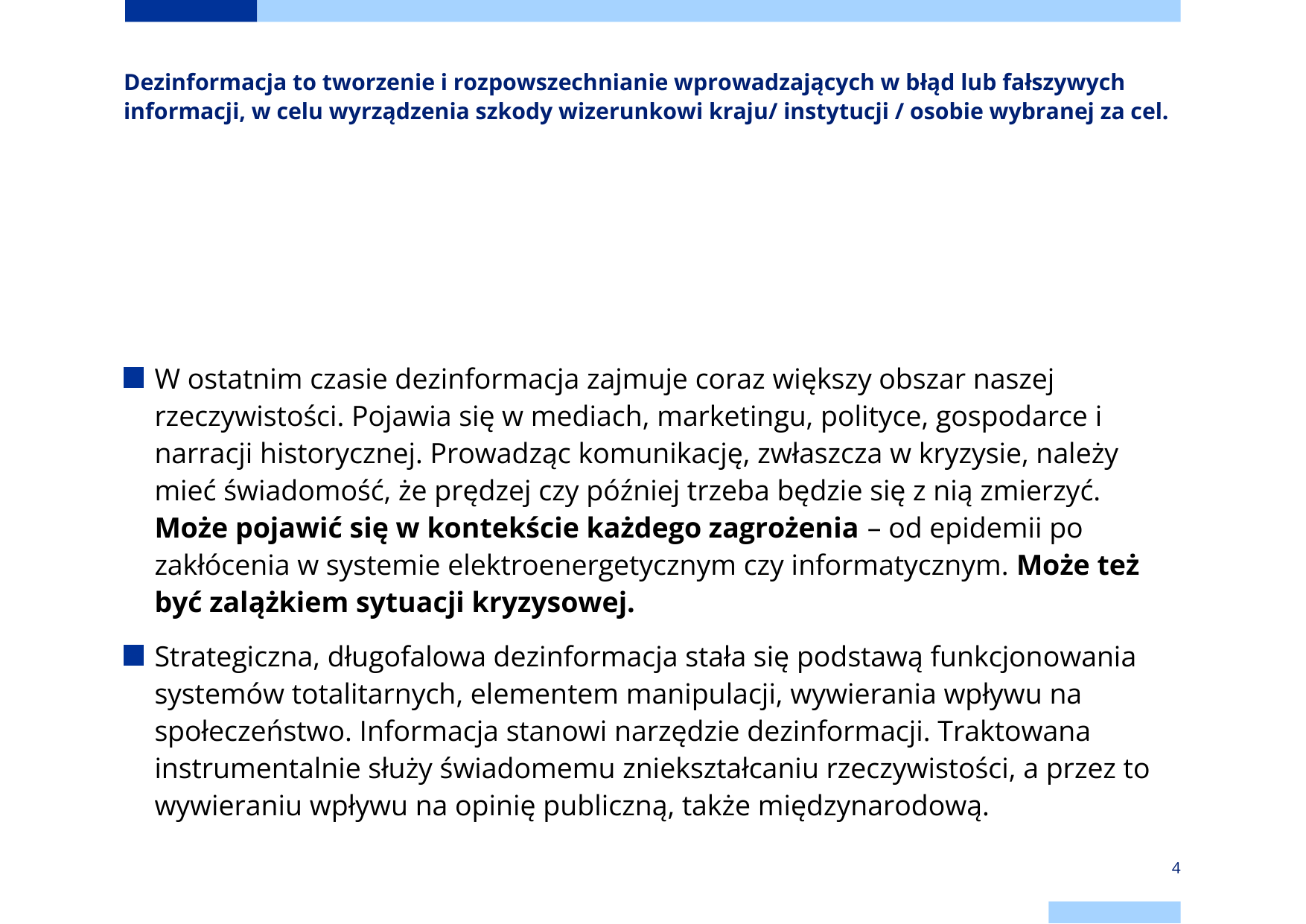

# Dezinformacja to tworzenie i rozpowszechnianie wprowadzających w błąd lub fałszywych informacji, w celu wyrządzenia szkody wizerunkowi kraju/ instytucji / osobie wybranej za cel.
W ostatnim czasie dezinformacja zajmuje coraz większy obszar naszej rzeczywistości. Pojawia się w mediach, marketingu, polityce, gospodarce i narracji historycznej. Prowadząc komunikację, zwłaszcza w kryzysie, należy mieć świadomość, że prędzej czy później trzeba będzie się z nią zmierzyć. Może pojawić się w kontekście każdego zagrożenia – od epidemii po zakłócenia w systemie elektroenergetycznym czy informatycznym. Może też być zalążkiem sytuacji kryzysowej.
Strategiczna, długofalowa dezinformacja stała się podstawą funkcjonowania systemów totalitarnych, elementem manipulacji, wywierania wpływu na społeczeństwo. Informacja stanowi narzędzie dezinformacji. Traktowana instrumentalnie służy świadomemu zniekształcaniu rzeczywistości, a przez to wywieraniu wpływu na opinię publiczną, także międzynarodową.

4